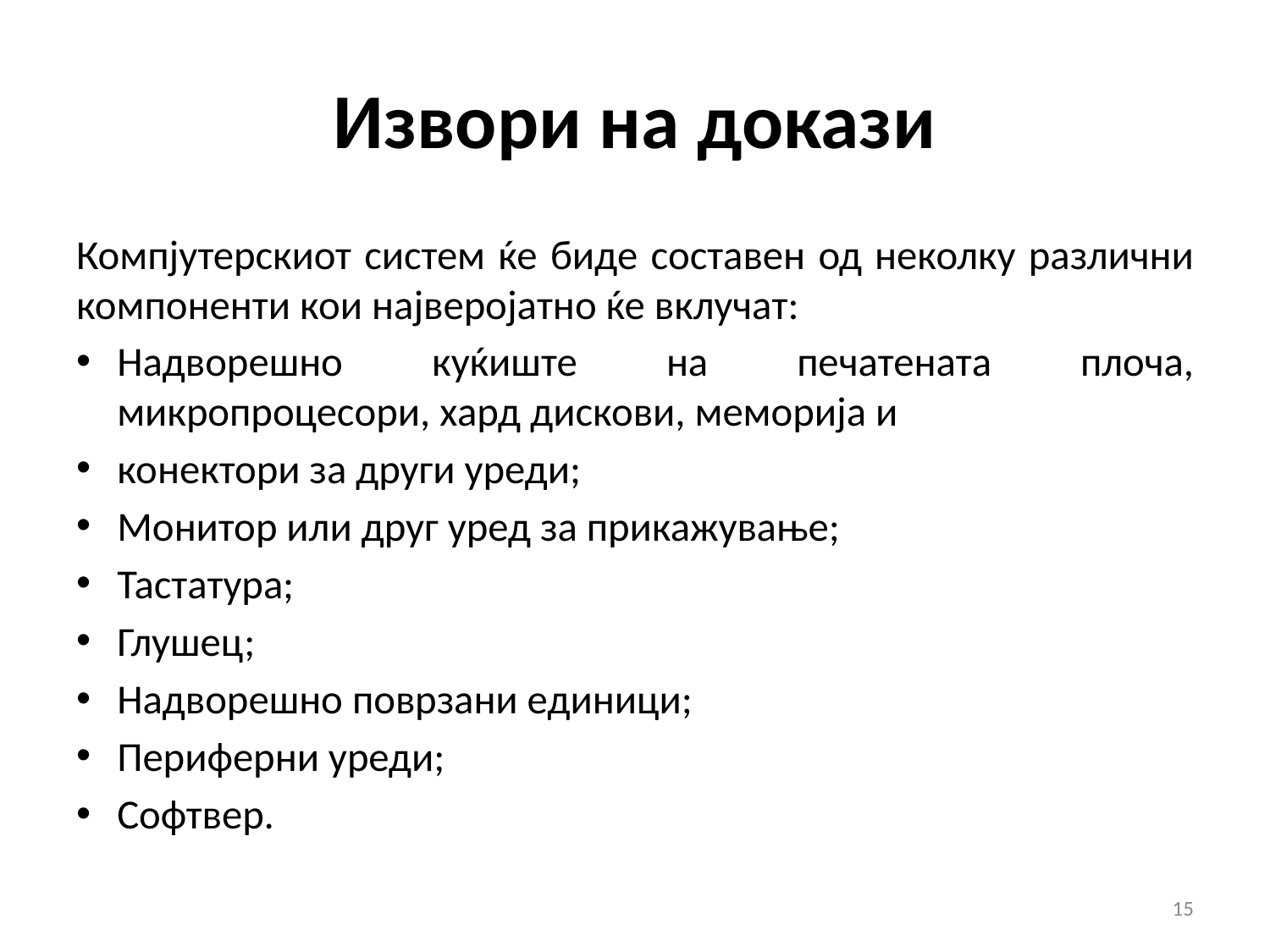

# Извори на докази
Компјутерскиот систем ќе биде составен од неколку различни компоненти кои најверојатно ќе вклучат:
Надворешно куќиште на печатената плоча, микропроцесори, хард дискови, меморија и
конектори за други уреди;
Монитор или друг уред за прикажување;
Тастатура;
Глушец;
Надворешно поврзани единици;
Периферни уреди;
Софтвер.

15